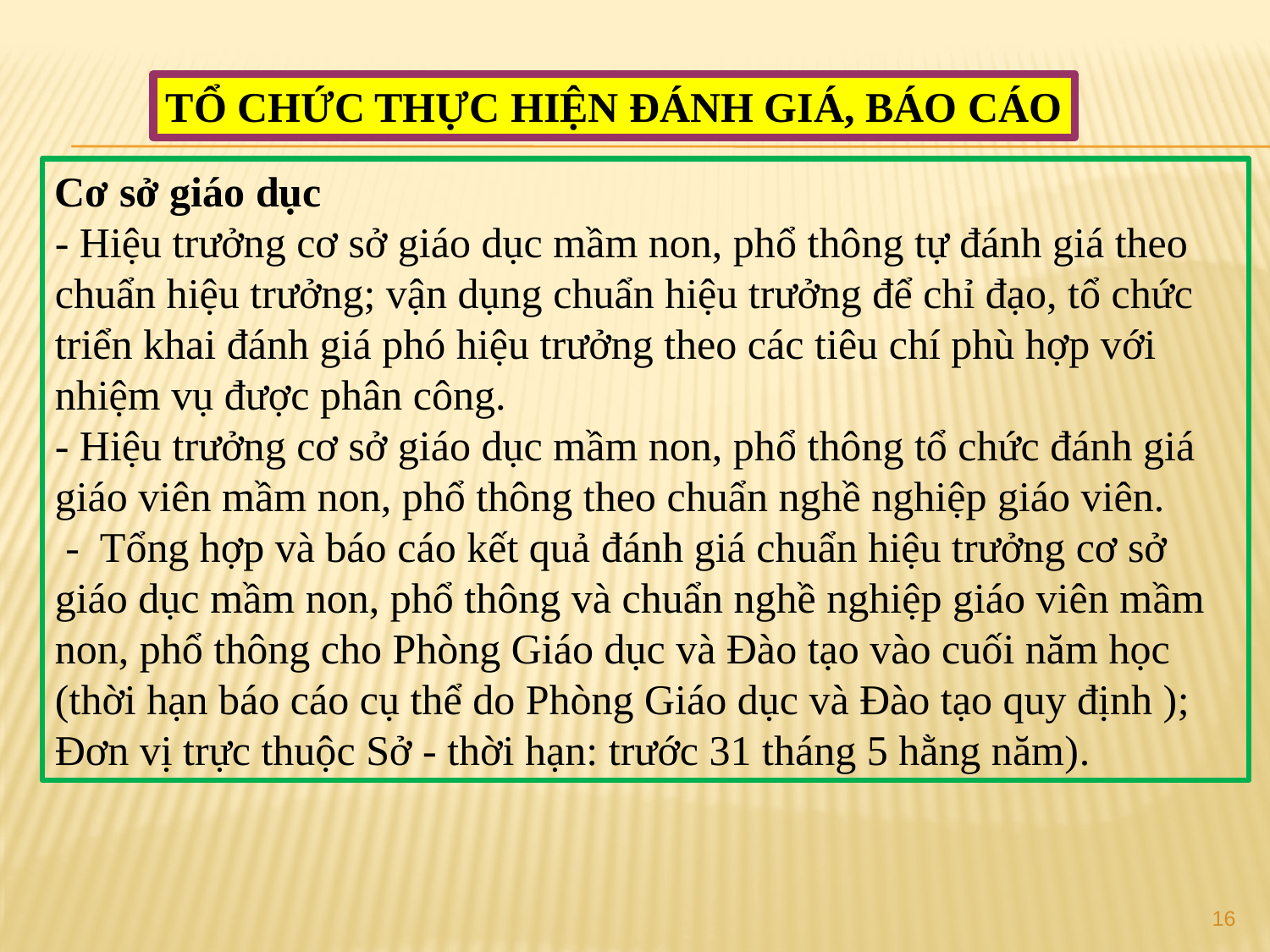

TỔ CHỨC THỰC HIỆN ĐÁNH GIÁ, BÁO CÁO
Cơ sở giáo dục
- Hiệu trưởng cơ sở giáo dục mầm non, phổ thông tự đánh giá theo chuẩn hiệu trưởng; vận dụng chuẩn hiệu trưởng để chỉ đạo, tổ chức triển khai đánh giá phó hiệu trưởng theo các tiêu chí phù hợp với nhiệm vụ được phân công.
- Hiệu trưởng cơ sở giáo dục mầm non, phổ thông tổ chức đánh giá giáo viên mầm non, phổ thông theo chuẩn nghề nghiệp giáo viên.
 -  Tổng hợp và báo cáo kết quả đánh giá chuẩn hiệu trưởng cơ sở giáo dục mầm non, phổ thông và chuẩn nghề nghiệp giáo viên mầm non, phổ thông cho Phòng Giáo dục và Đào tạo vào cuối năm học (thời hạn báo cáo cụ thể do Phòng Giáo dục và Đào tạo quy định ); Đơn vị trực thuộc Sở - thời hạn: trước 31 tháng 5 hằng năm).
16